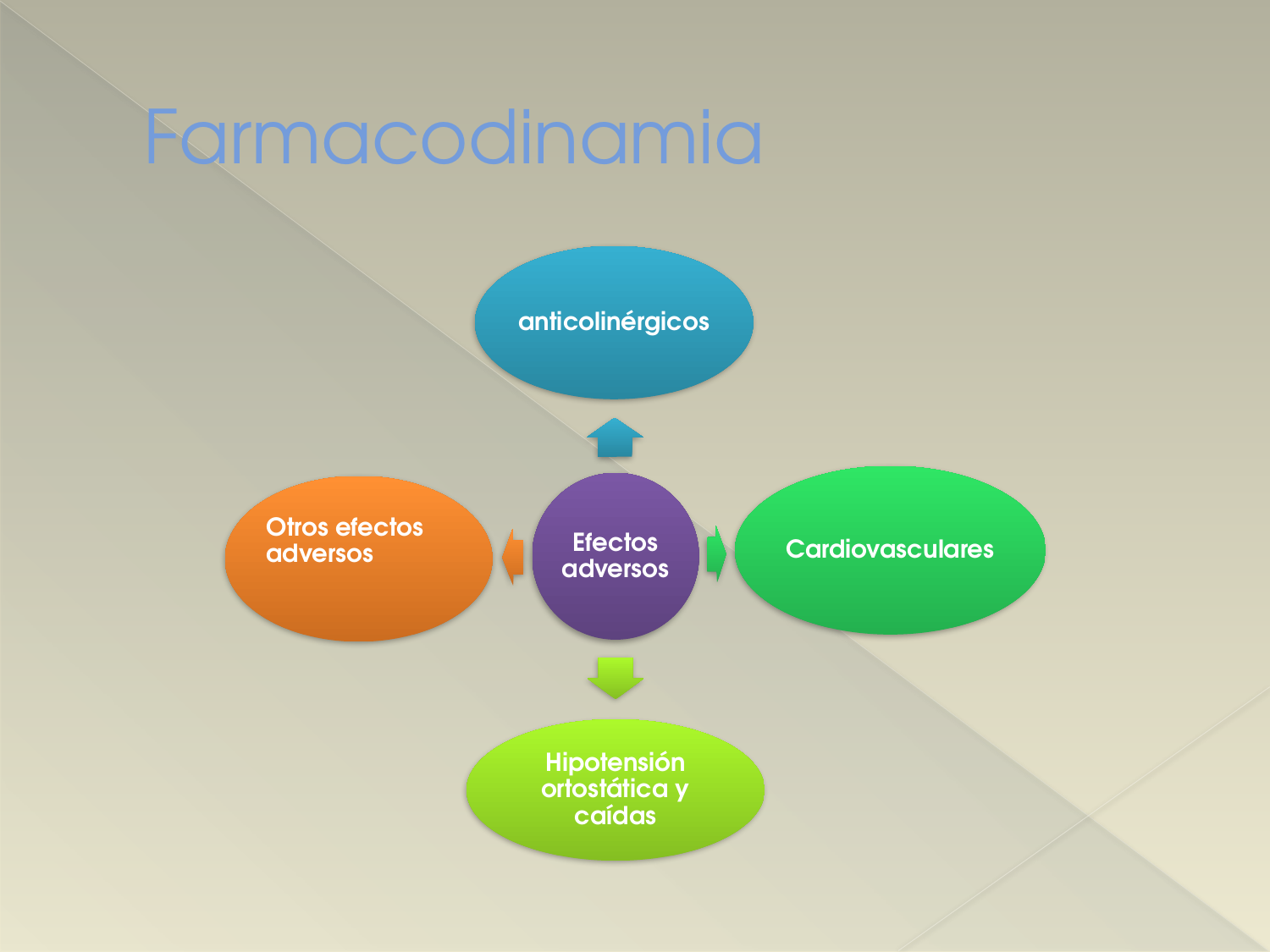

# Farmacodinamia
Efectos adversos

anticolinérgicos

Cardiovasculares

Hipotensión ortostática y caídas

Otros efectos adversos